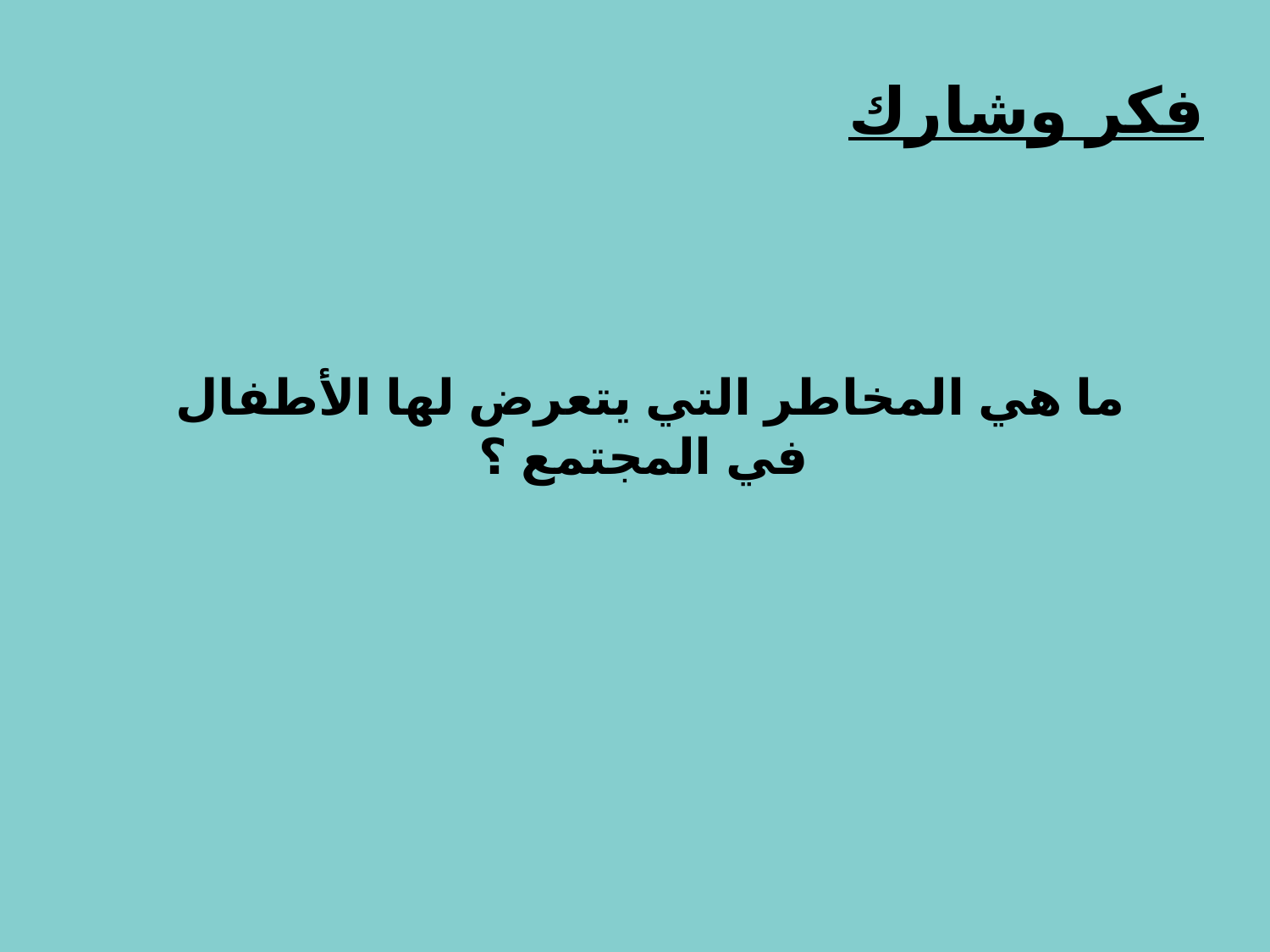

فكر وشارك
# ما هي المخاطر التي يتعرض لها الأطفال في المجتمع ؟